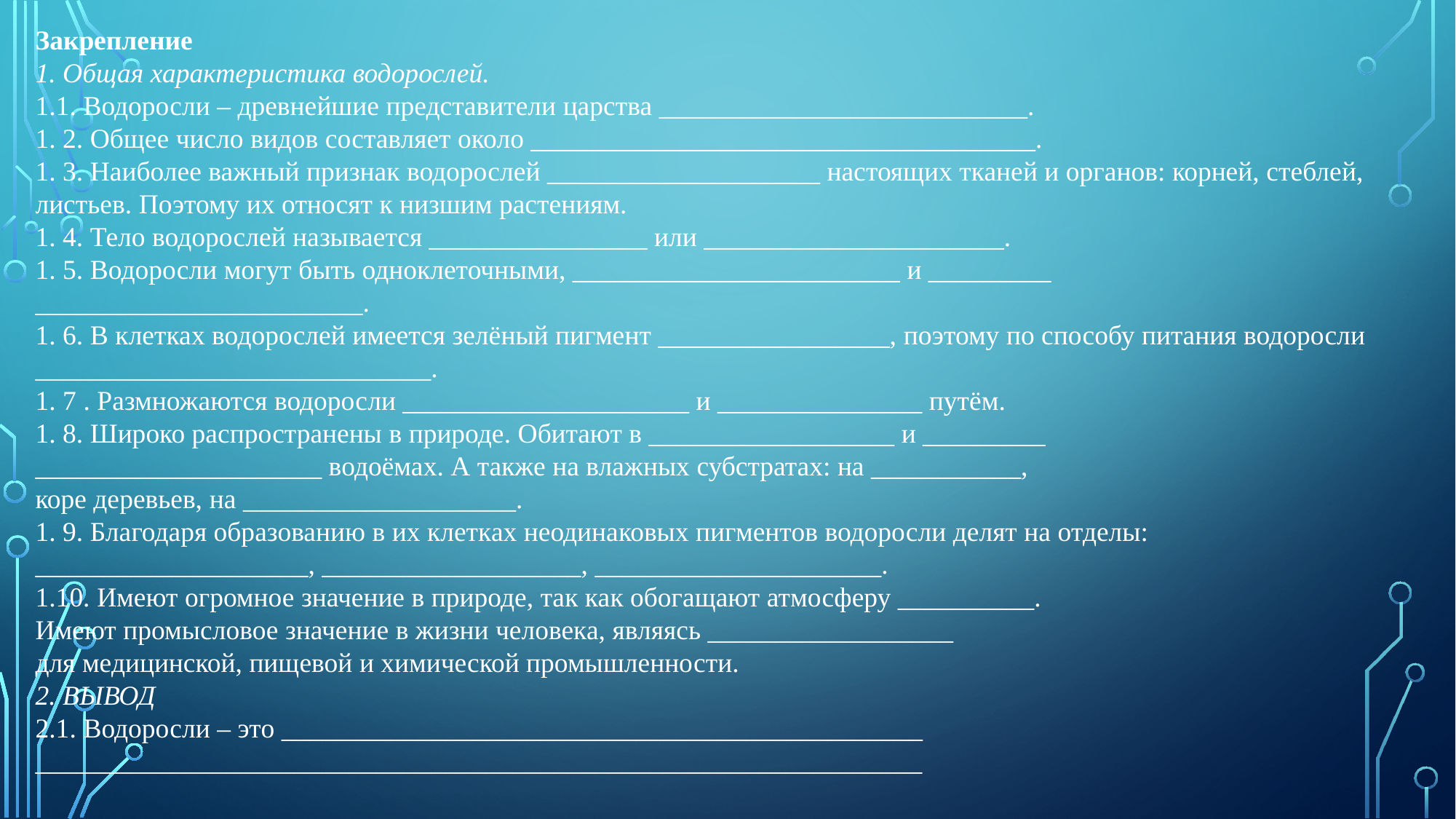

Закрепление
1. Общая характеристика водорослей.
1.1. Водоросли – древнейшие представители царства ___________________________.
1. 2. Общее число видов составляет около _____________________________________.
1. 3. Наиболее важный признак водорослей ____________________ настоящих тканей и органов: корней, стеблей, листьев. Поэтому их относят к низшим растениям.
1. 4. Тело водорослей называется ________________ или ______________________.
1. 5. Водоросли могут быть одноклеточными, ________________________ и _________
________________________.
1. 6. В клетках водорослей имеется зелёный пигмент _________________, поэтому по способу питания водоросли _____________________________.
1. 7 . Размножаются водоросли _____________________ и _______________ путём.
1. 8. Широко распространены в природе. Обитают в __________________ и _________
_____________________ водоёмах. А также на влажных субстратах: на ___________,
коре деревьев, на ____________________.
1. 9. Благодаря образованию в их клетках неодинаковых пигментов водоросли делят на отделы: ____________________, ___________________, _____________________.
1.10. Имеют огромное значение в природе, так как обогащают атмосферу __________.
Имеют промысловое значение в жизни человека, являясь __________________
для медицинской, пищевой и химической промышленности.
2. ВЫВОД
2.1. Водоросли – это _______________________________________________
_________________________________________________________________